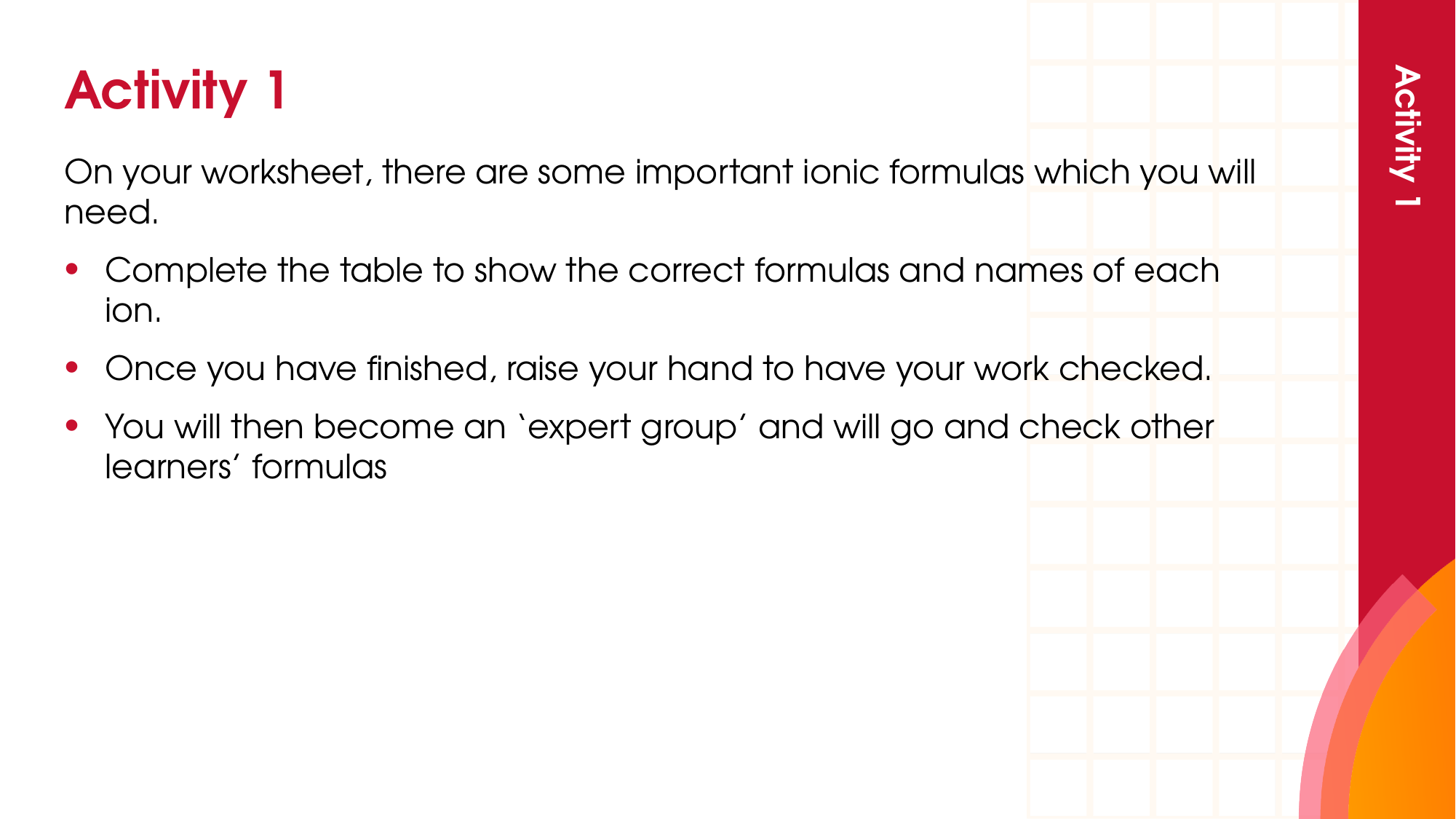

# Activity 1
Activity 1
On your worksheet, there are some important ionic formulas which you will need.
Complete the table to show the correct formulas and names of each ion.
Once you have finished, raise your hand to have your work checked.
You will then become an ‘expert group’ and will go and check other learners’ formulas